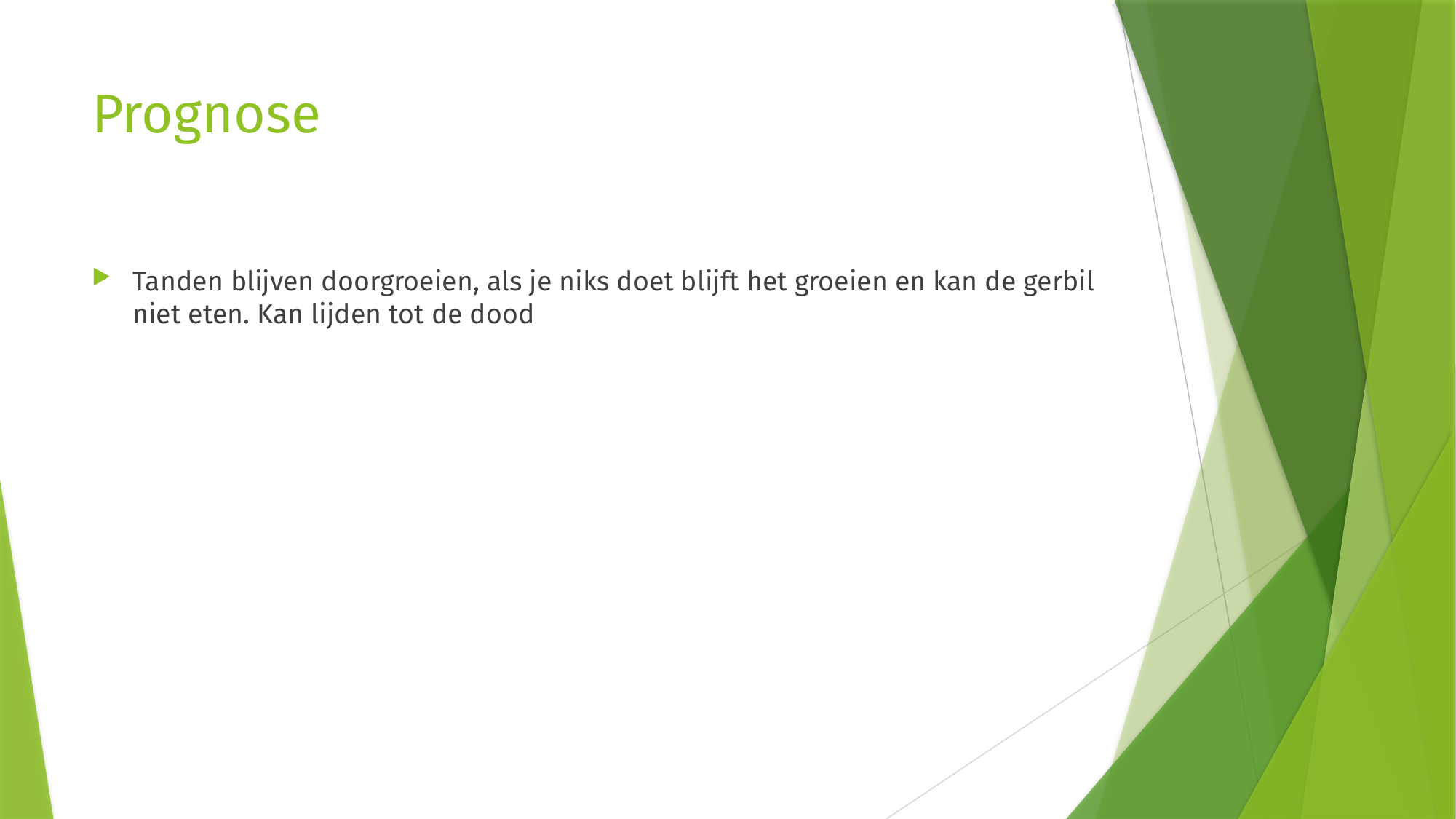

# Prognose
Tanden blijven doorgroeien, als je niks doet blijft het groeien en kan de gerbil niet eten. Kan lijden tot de dood